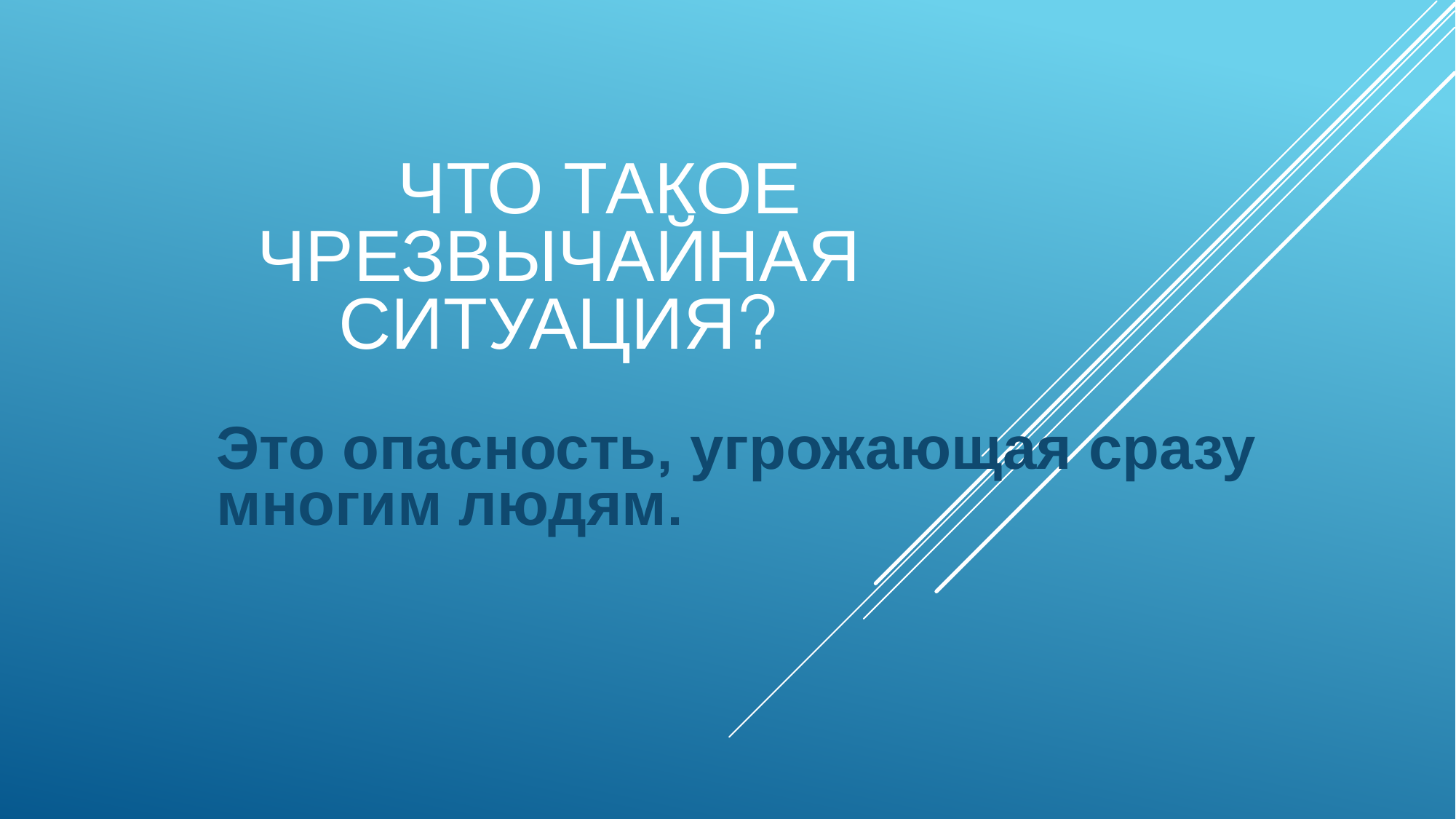

# Что такое    чрезвычайная ситуация?
Это опасность, угрожающая сразу многим людям.